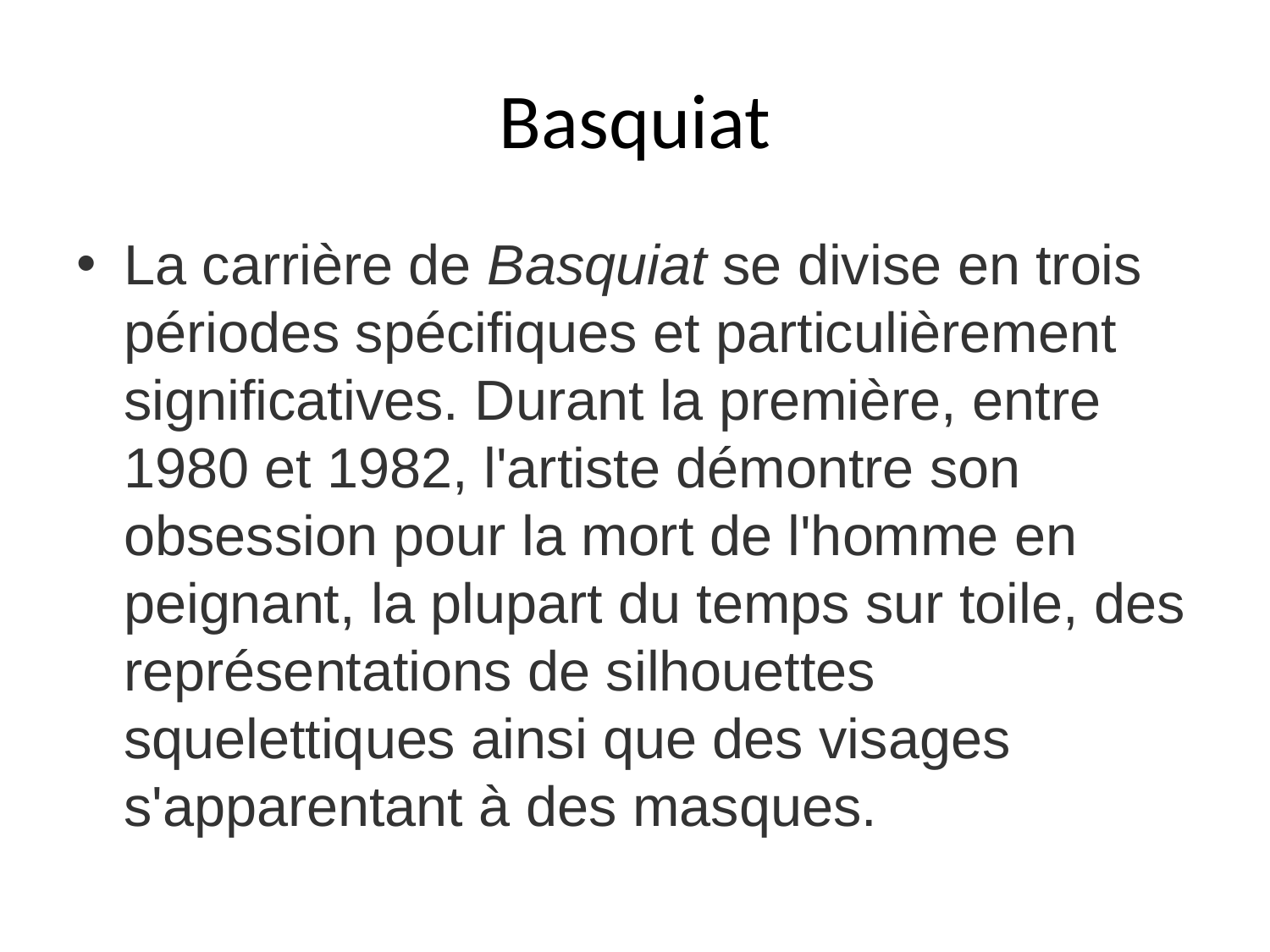

# Basquiat
La carrière de Basquiat se divise en trois périodes spécifiques et particulièrement significatives. Durant la première, entre 1980 et 1982, l'artiste démontre son obsession pour la mort de l'homme en peignant, la plupart du temps sur toile, des représentations de silhouettes squelettiques ainsi que des visages s'apparentant à des masques.